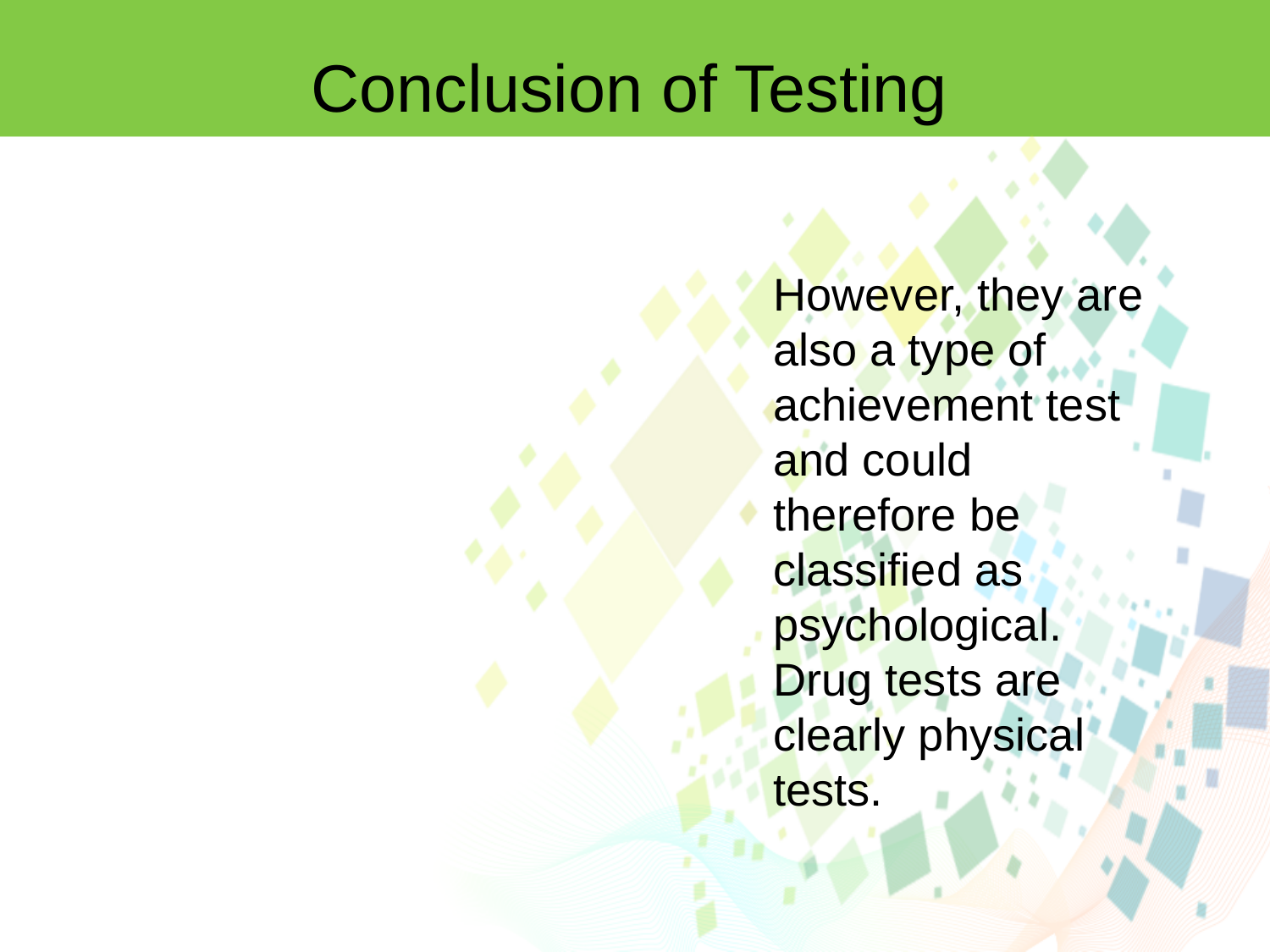

Conclusion of Testing
However, they are also a type of achievement test and could therefore be classiﬁed as psychological. Drug tests are clearly physical tests.